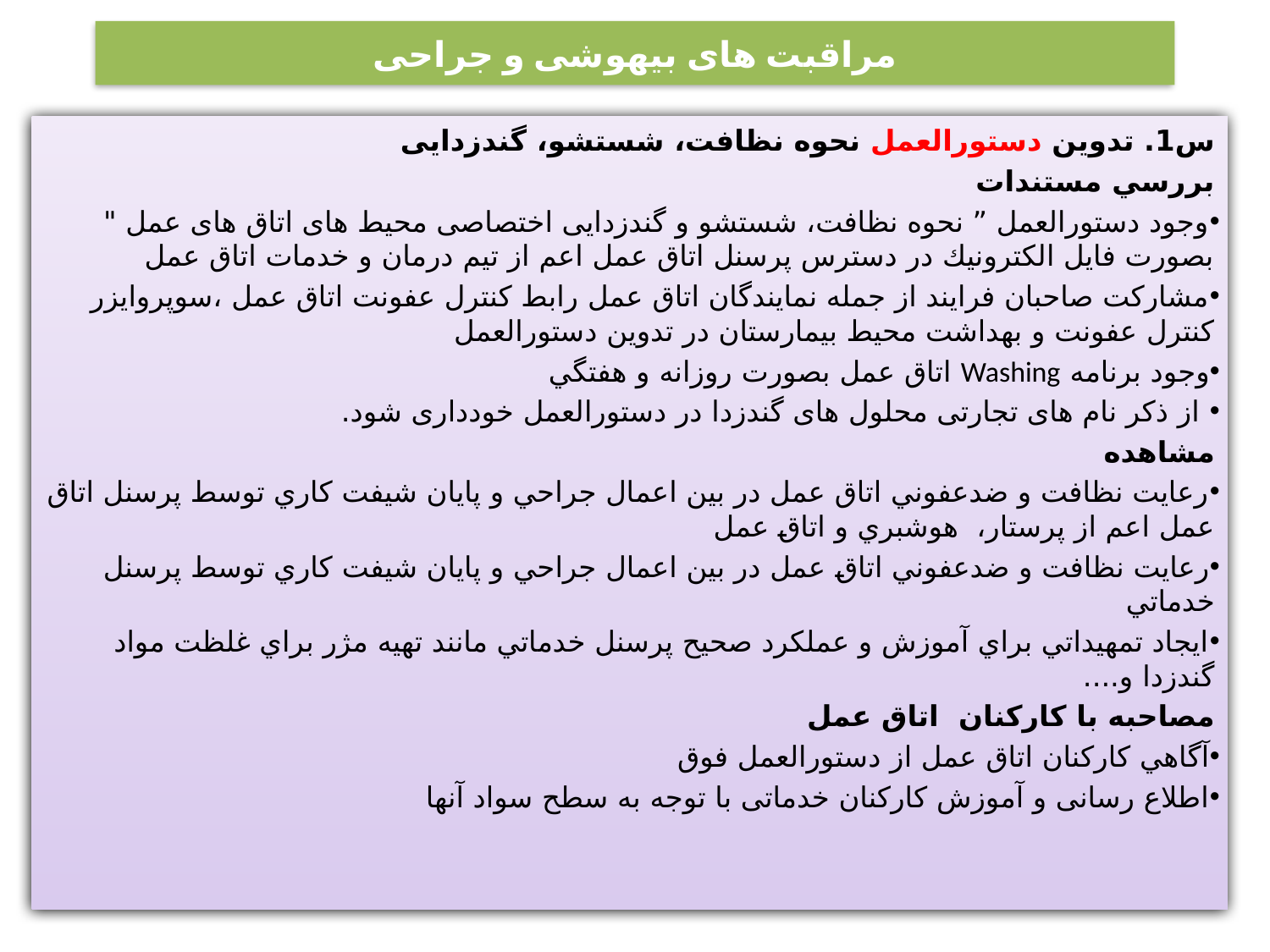

# مراقبت های بیهوشی و جراحی
س1. تدوین دستورالعمل نحوه نظافت، شستشو، گندزدایی
بررسي مستندات
وجود دستورالعمل ” نحوه نظافت، شستشو و گندزدایی اختصاصی محیط های اتاق های عمل " بصورت فايل الكترونيك در دسترس پرسنل اتاق عمل اعم از تيم درمان و خدمات اتاق عمل
مشاركت صاحبان فرايند از جمله نمايندگان اتاق عمل رابط كنترل عفونت اتاق عمل ،سوپروايزر كنترل عفونت و بهداشت محيط بيمارستان در تدوين دستورالعمل
وجود برنامه Washing اتاق عمل بصورت روزانه و هفتگي
 از ذکر نام های تجارتی محلول های گندزدا در دستورالعمل خودداری شود.
مشاهده
رعايت نظافت و ضدعفوني اتاق عمل در بين اعمال جراحي و پايان شيفت كاري توسط پرسنل اتاق عمل اعم از پرستار،  هوشبري و اتاق عمل
رعايت نظافت و ضدعفوني اتاق عمل در بين اعمال جراحي و پايان شيفت كاري توسط پرسنل خدماتي
ايجاد تمهيداتي براي آموزش و عملكرد صحيح پرسنل خدماتي مانند تهيه مژر براي غلظت مواد گندزدا و....
مصاحبه با كاركنان  اتاق عمل
آگاهي كاركنان اتاق عمل از دستورالعمل فوق
اطلاع رسانی و آموزش کارکنان خدماتی با توجه به سطح سواد آنها